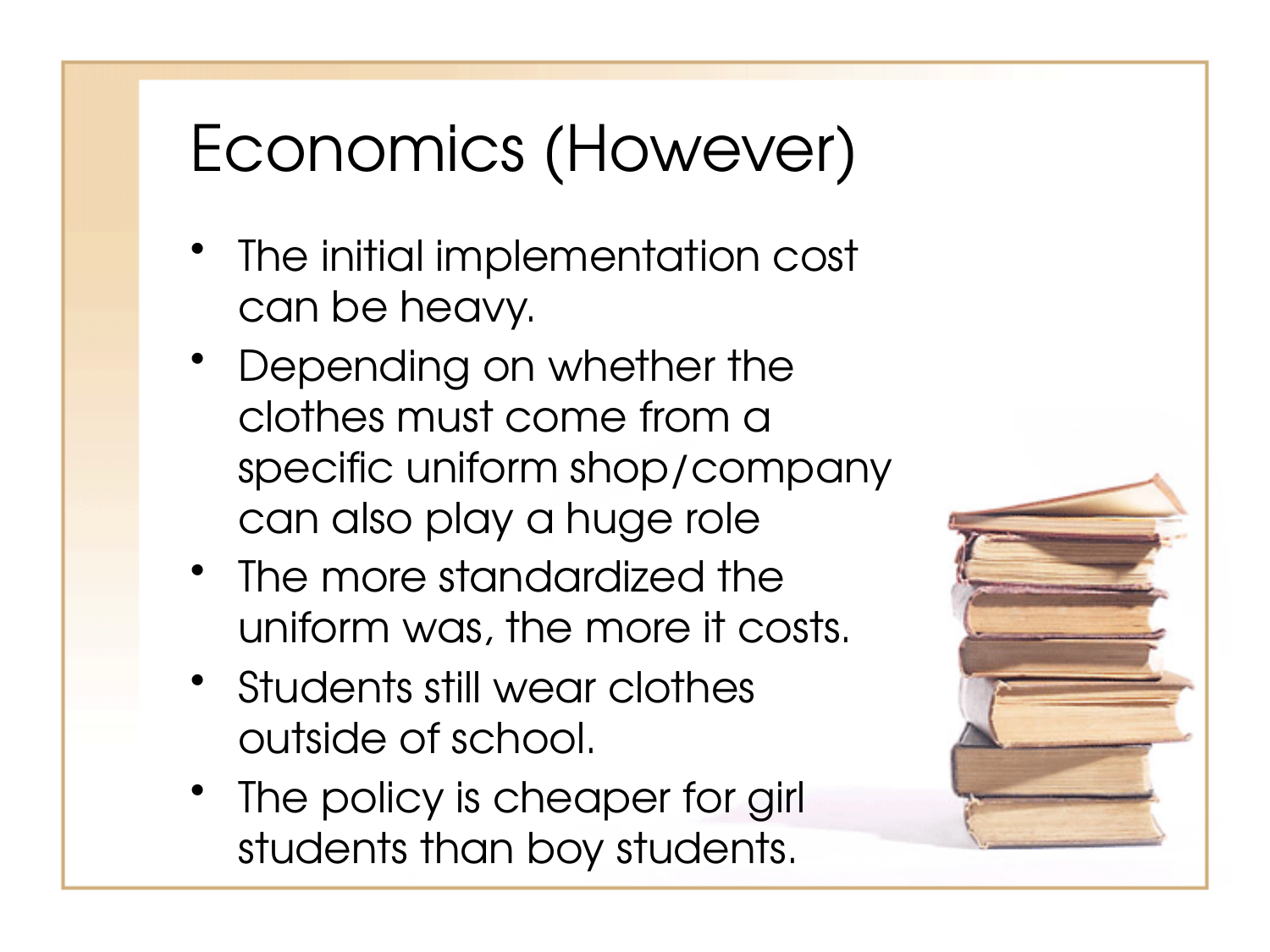

# Economics (However)
The initial implementation cost can be heavy.
Depending on whether the clothes must come from a specific uniform shop/company can also play a huge role
The more standardized the uniform was, the more it costs.
Students still wear clothes outside of school.
The policy is cheaper for girl students than boy students.